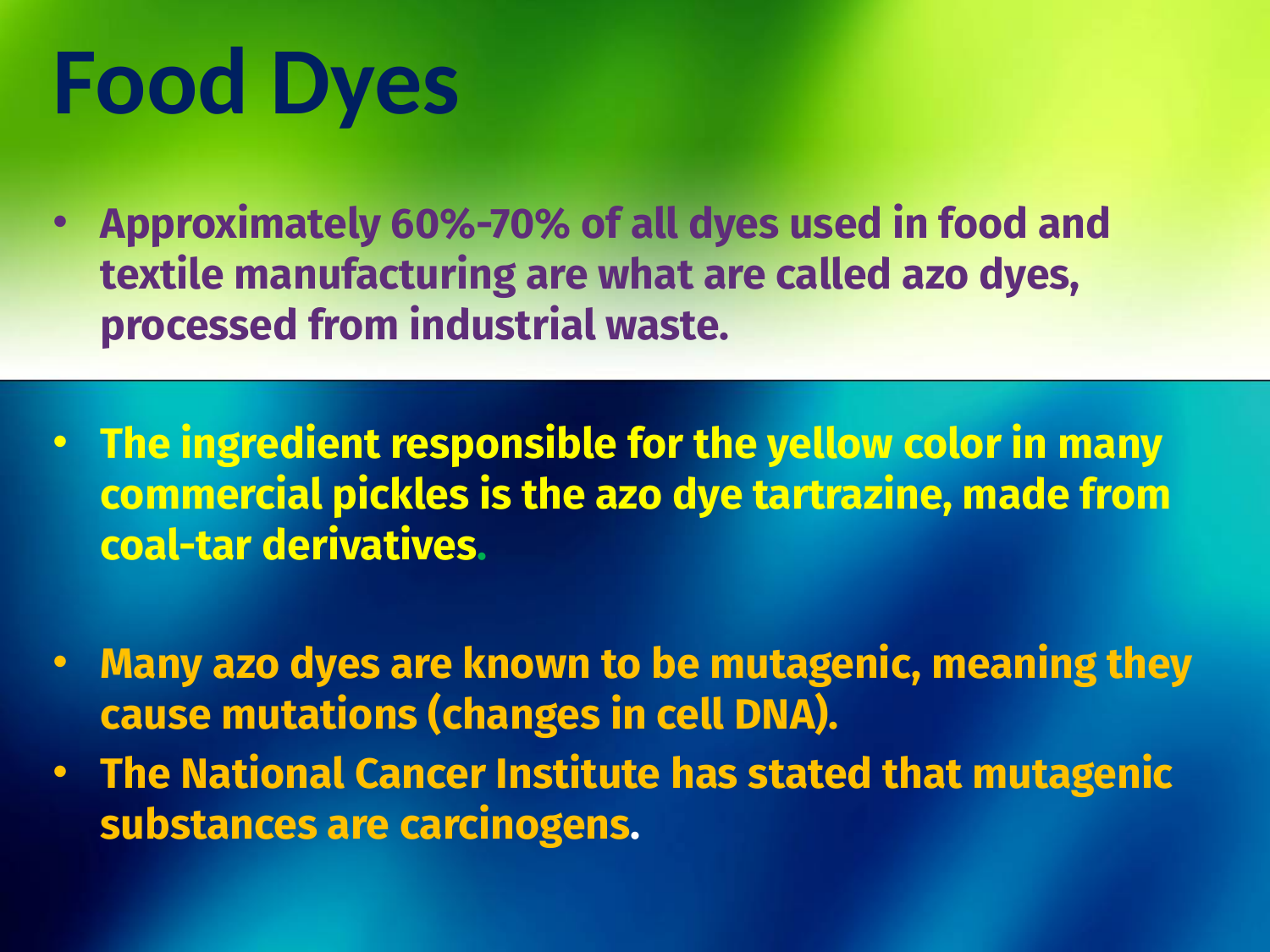

# Food Dyes
Approximately 60%-70% of all dyes used in food and textile manufacturing are what are called azo dyes, processed from industrial waste.

The ingredient responsible for the yellow color in many commercial pickles is the azo dye tartrazine, made from coal-tar derivatives.

Many azo dyes are known to be mutagenic, meaning they cause mutations (changes in cell DNA).
The National Cancer Institute has stated that mutagenic substances are carcinogens.